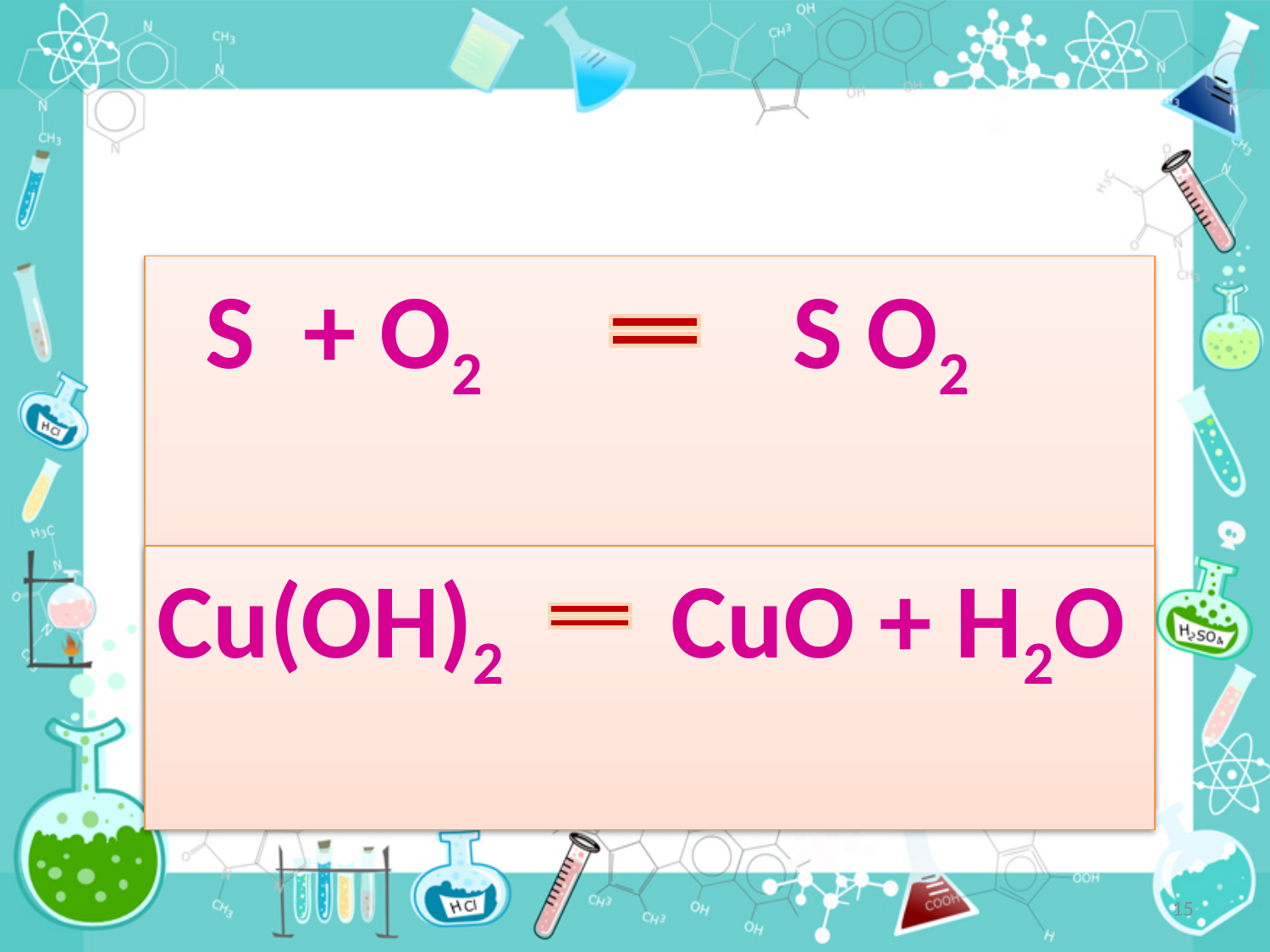

#
  S  + O2             S O2

Cu(OH)2       CuO + H2O

15